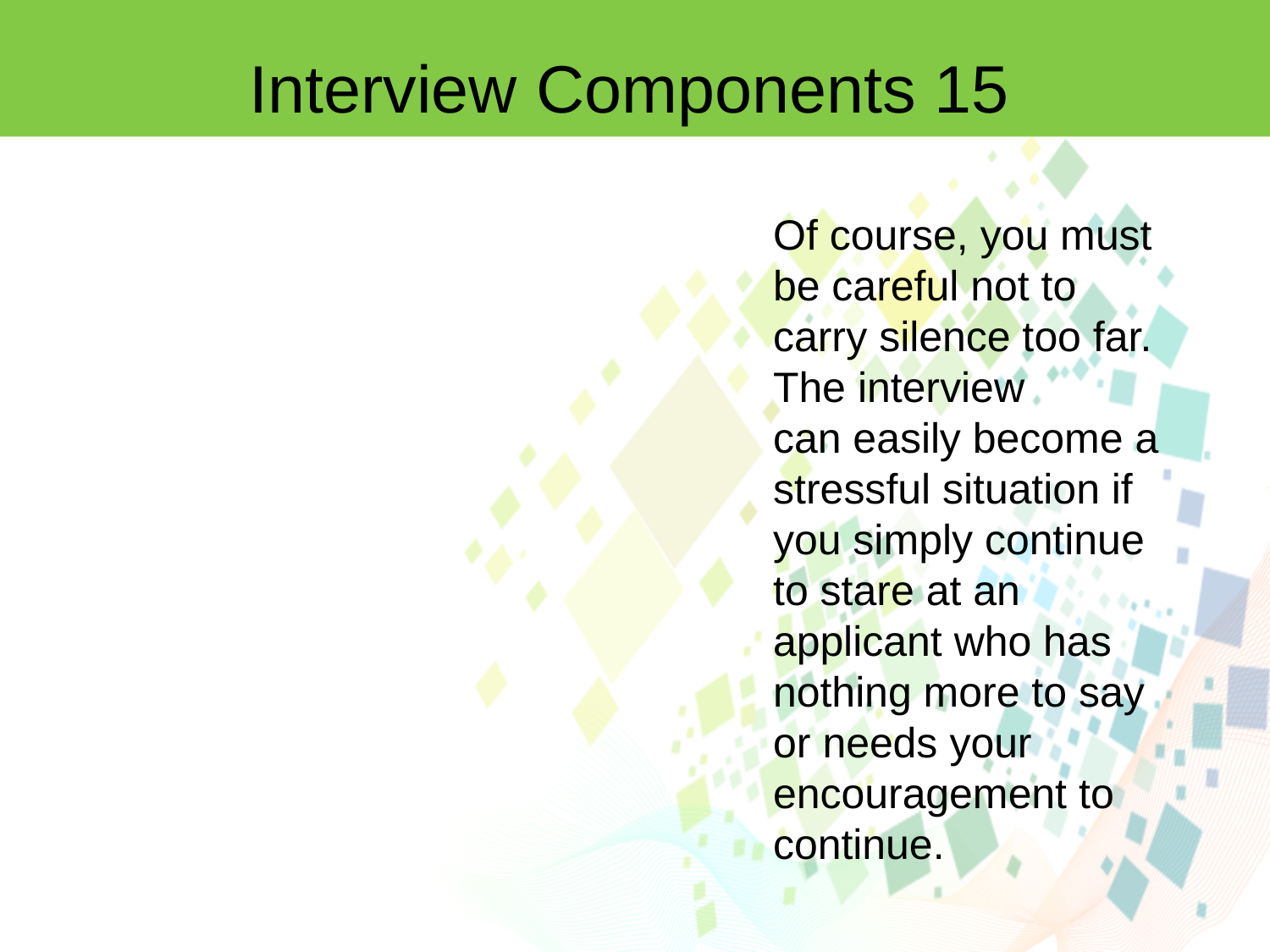

Interview Components 15
Of course, you must be careful not to carry silence too far. The interview
can easily become a stressful situation if you simply continue to stare at an applicant who has nothing more to say or needs your encouragement to continue.